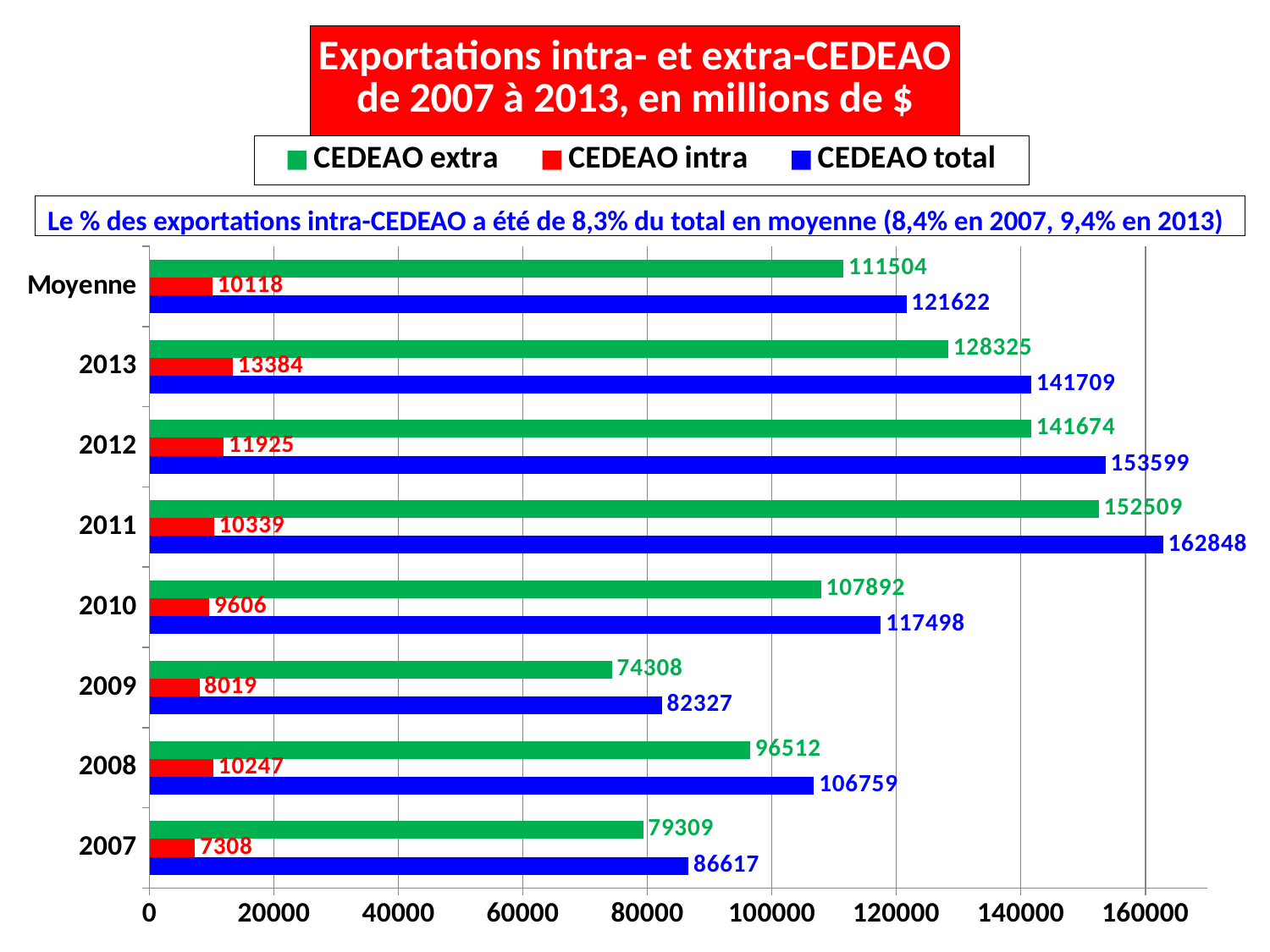

### Chart: Exportations intra- et extra-CEDEAO
de 2007 à 2013, en millions de $

| Category | CEDEAO total | CEDEAO intra | CEDEAO extra |
|---|---|---|---|
| 2007 | 86617.0 | 7308.0 | 79309.0 |
| 2008 | 106759.0 | 10247.0 | 96512.0 |
| 2009 | 82327.0 | 8019.0 | 74308.0 |
| 2010 | 117498.0 | 9606.0 | 107892.0 |
| 2011 | 162848.0 | 10339.0 | 152509.0 |
| 2012 | 153599.0 | 11925.0 | 141674.0 |
| 2013 | 141709.0 | 13384.0 | 128325.0 |
| Moyenne | 121622.0 | 10118.0 | 111504.0 |
Le % des exportations intra-CEDEAO a été de 8,3% du total en moyenne (8,4% en 2007, 9,4% en 2013)